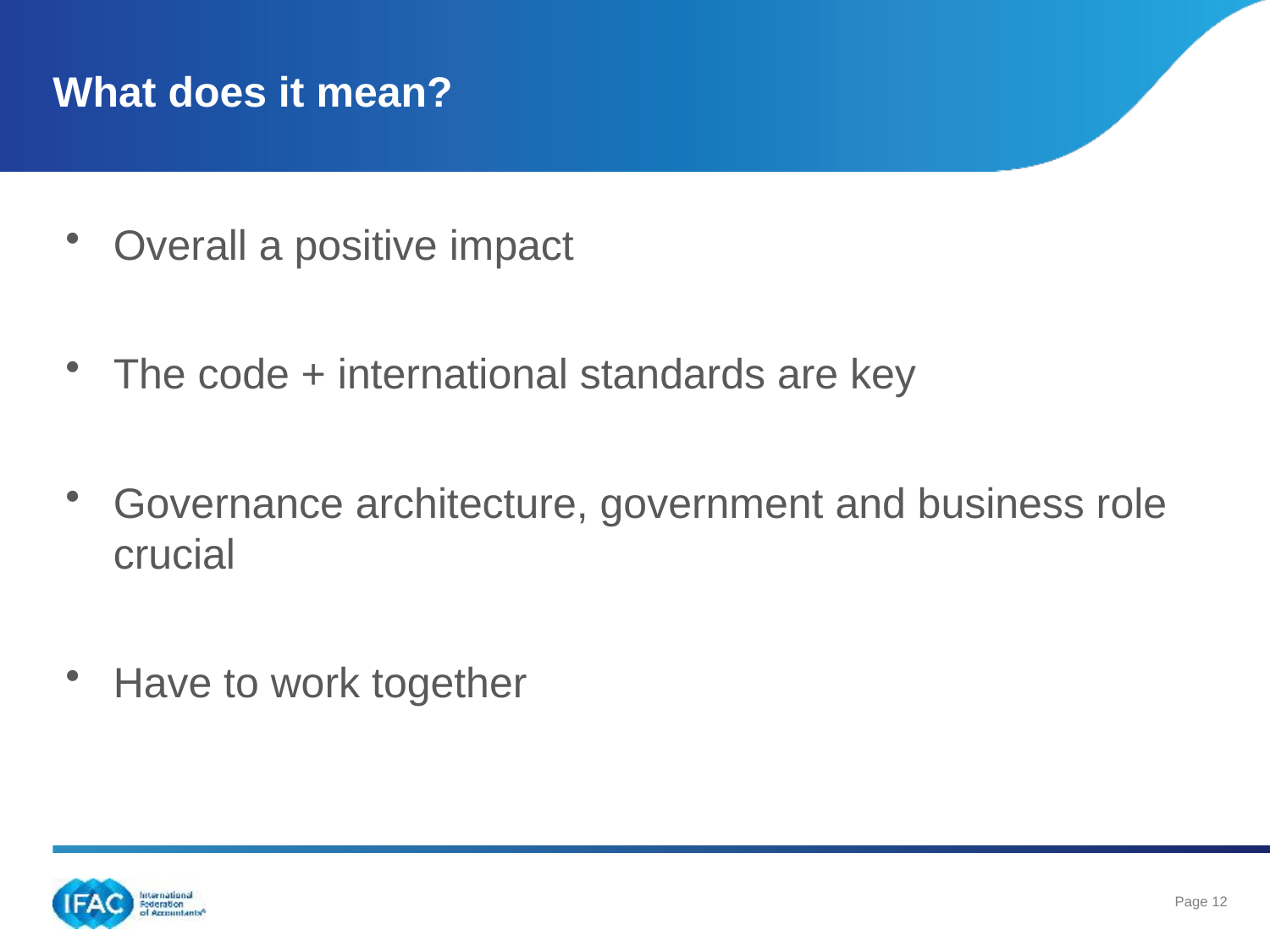

# What does it mean?
Overall a positive impact

The code + international standards are key

Governance architecture, government and business role crucial

Have to work together